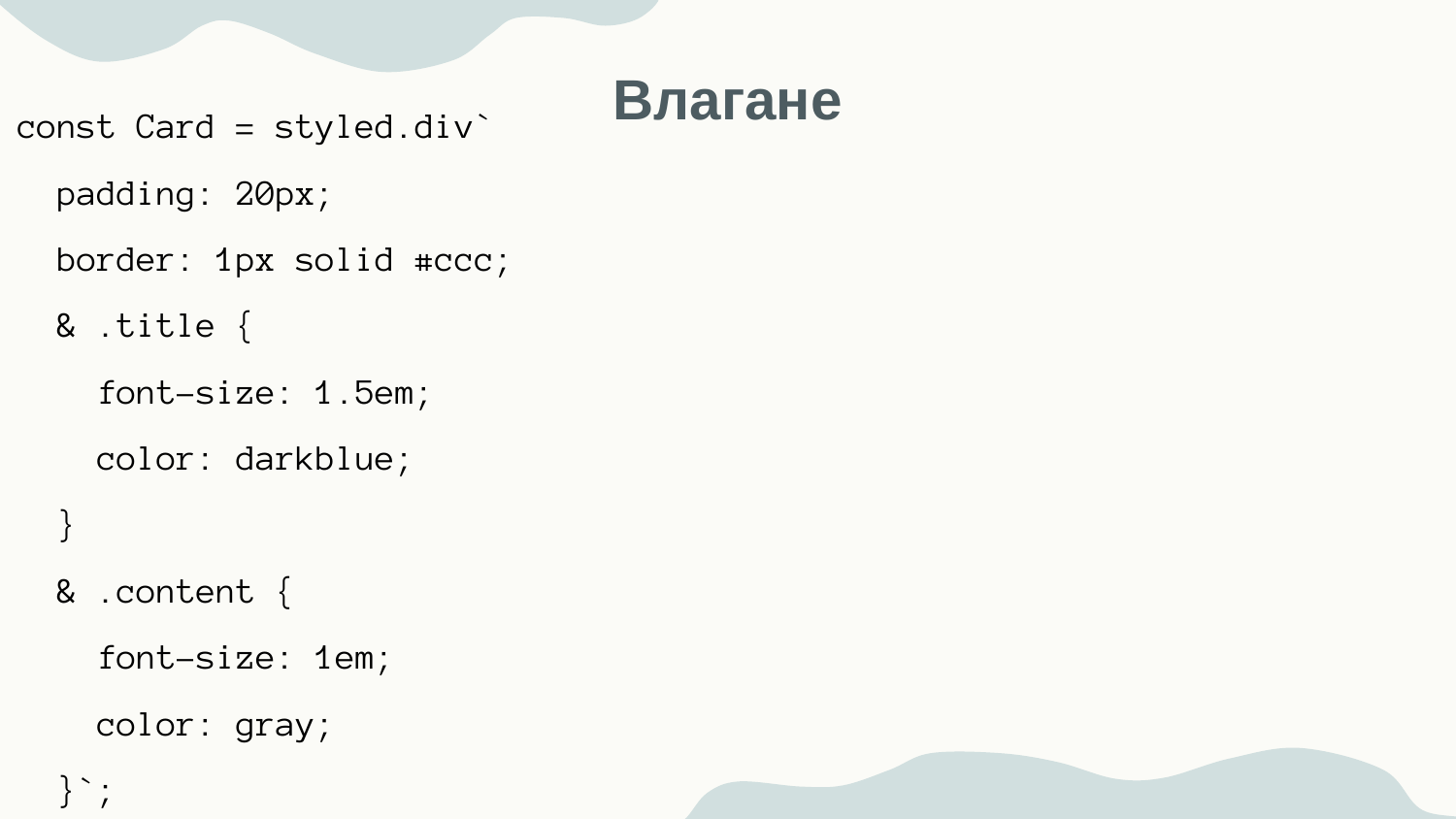

# Влагане
const Card = styled.div`
  padding: 20px;
  border: 1px solid #ccc;
  & .title {
    font-size: 1.5em;
    color: darkblue;
  }
  & .content {
    font-size: 1em;
    color: gray;
  }`;